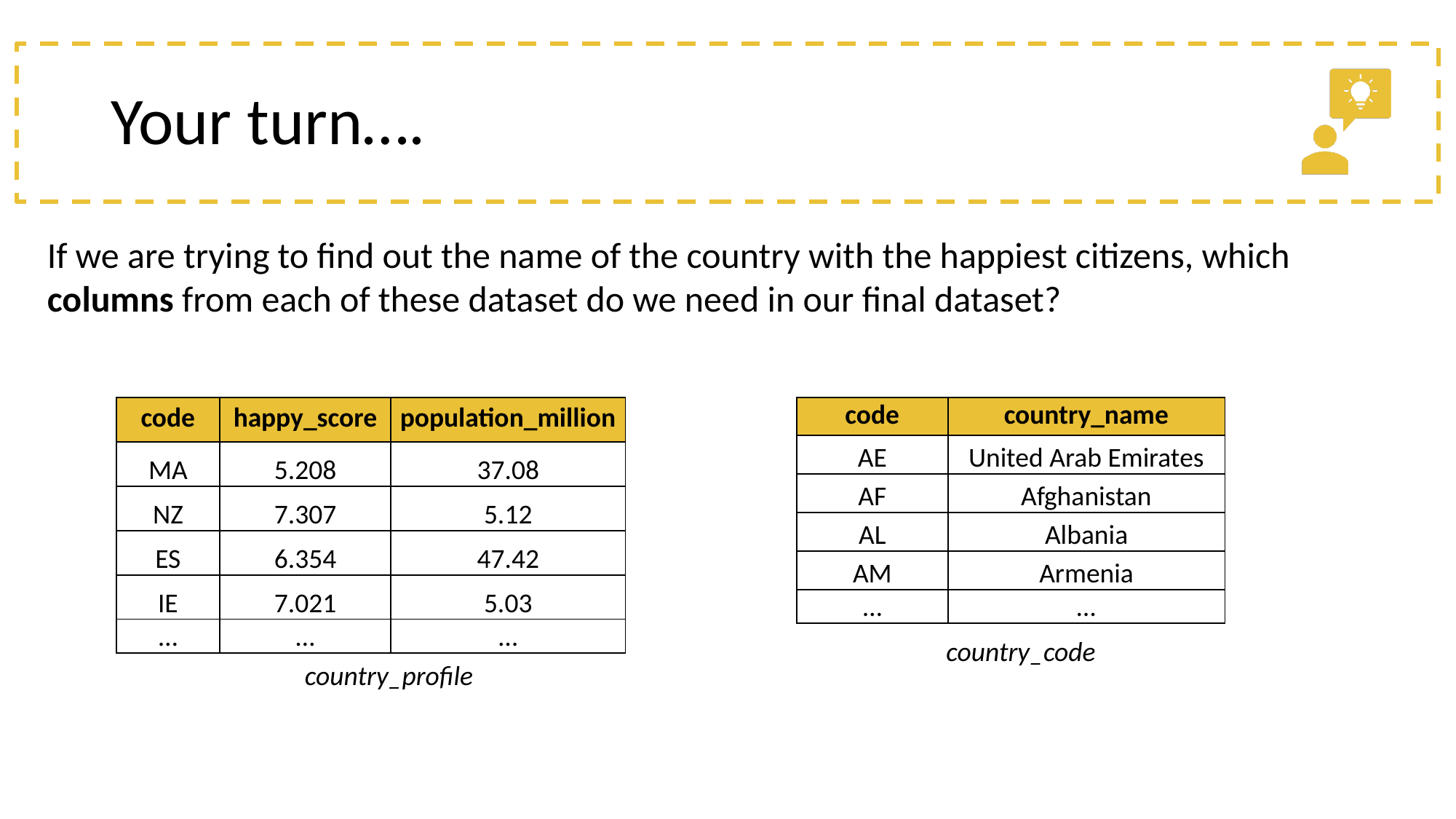

# Your turn….
If we are trying to find out the name of the country with the happiest citizens, which columns from each of these dataset do we need in our final dataset?

| code | happy\_score | population\_million |
| --- | --- | --- |
| MA | 5.208 | 37.08 |
| NZ | 7.307 | 5.12 |
| ES | 6.354 | 47.42 |
| IE | 7.021 | 5.03 |
| … | … | … |
| code | country\_name |
| --- | --- |
| AE | United Arab Emirates |
| AF | Afghanistan |
| AL | Albania |
| AM | Armenia |
| … | … |
country_code
country_profile